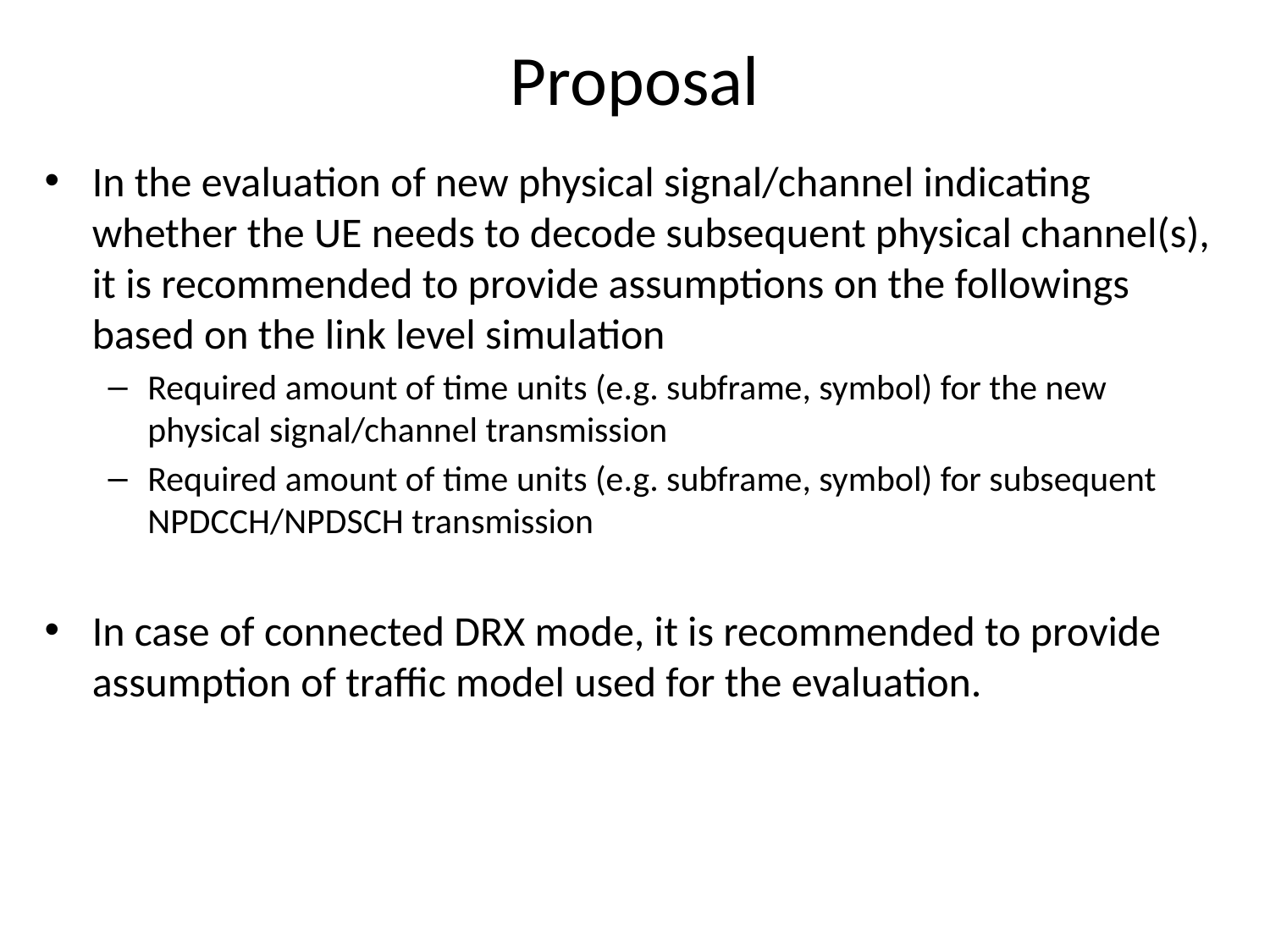

Proposal
In the evaluation of new physical signal/channel indicating whether the UE needs to decode subsequent physical channel(s), it is recommended to provide assumptions on the followings based on the link level simulation
Required amount of time units (e.g. subframe, symbol) for the new physical signal/channel transmission
Required amount of time units (e.g. subframe, symbol) for subsequent NPDCCH/NPDSCH transmission

In case of connected DRX mode, it is recommended to provide assumption of traffic model used for the evaluation.